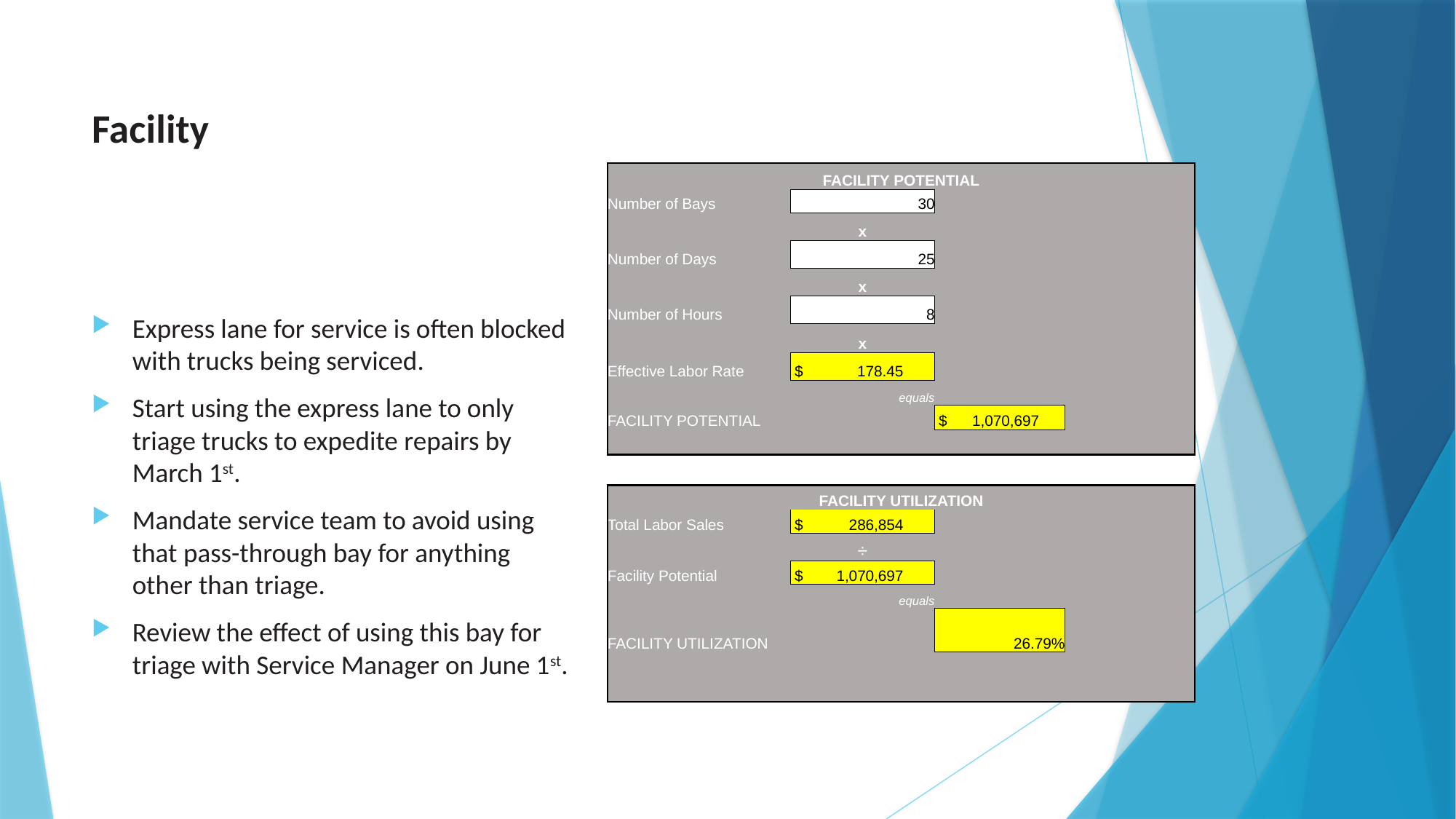

# Facility
| FACILITY POTENTIAL |  |  |  |  |  |
| --- | --- | --- | --- | --- | --- |
| Number of Bays | 30 |  |  |  |  |
|  | x |  |  |  |  |
| Number of Days | 25 |  |  |  |  |
|  | x |  |  |  |  |
| Number of Hours | 8 |  |  |  |  |
|  | x |  |  |  |  |
| Effective Labor Rate | $ 178.45 |  |  |  |  |
|  | equals |  |  |  |  |
| FACILITY POTENTIAL |  | $ 1,070,697 |  |  |  |
|  |  |  |  |  |  |
|  |  |  |  |  |  |
| FACILITY UTILIZATION |  |  |  |  |  |
| Total Labor Sales | $ 286,854 |  |  |  |  |
|  | ÷ |  |  |  |  |
| Facility Potential | $ 1,070,697 |  |  |  |  |
|  | equals |  |  |  |  |
| FACILITY UTILIZATION |  | 26.79% |  |  |  |
|  |  |  |  |  |  |
|  |  |  |  |  |  |

Express lane for service is often blocked with trucks being serviced.
Start using the express lane to only triage trucks to expedite repairs by March 1st.
Mandate service team to avoid using that pass-through bay for anything other than triage.
Review the effect of using this bay for triage with Service Manager on June 1st.